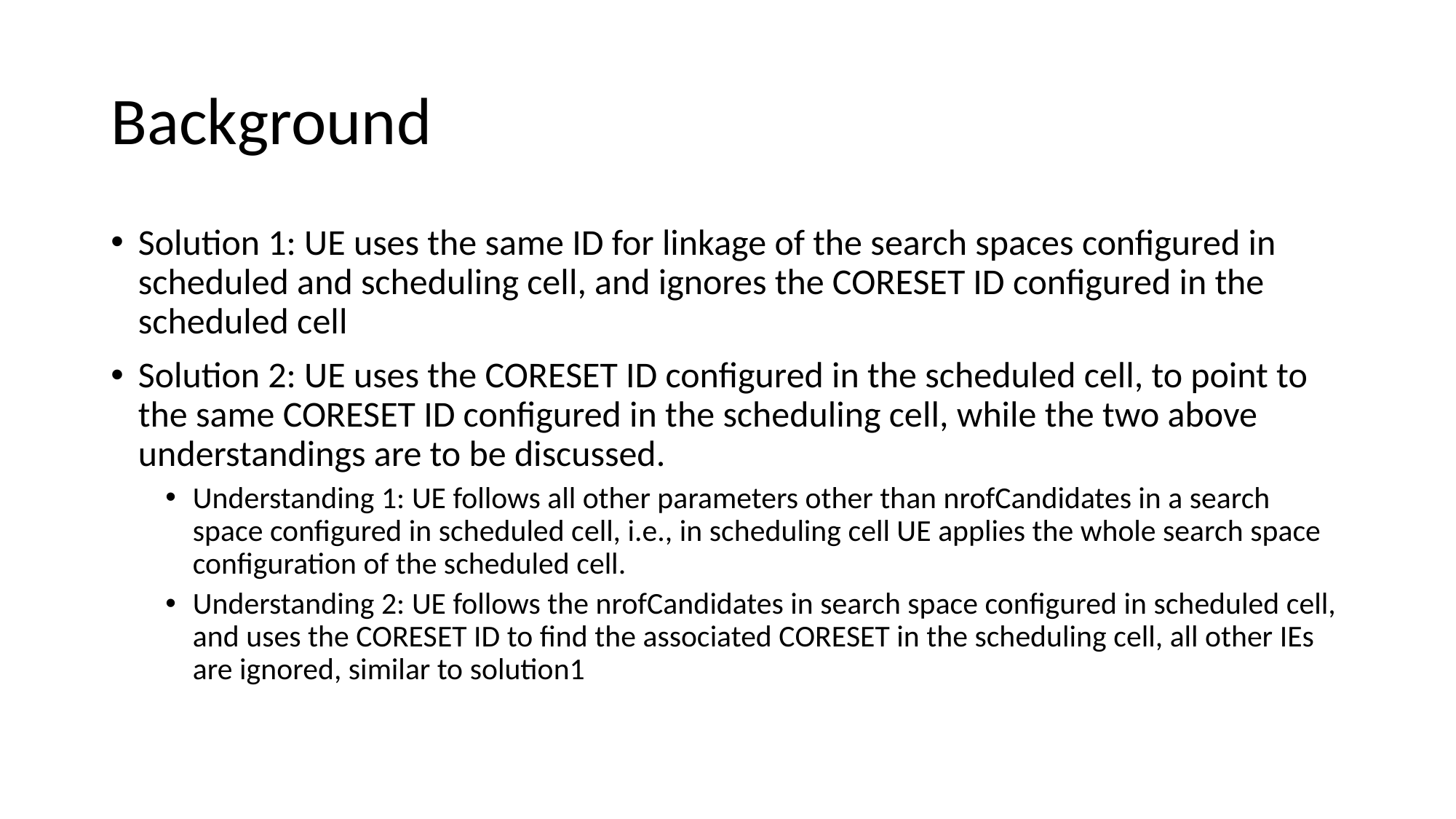

# Background
Solution 1: UE uses the same ID for linkage of the search spaces configured in scheduled and scheduling cell, and ignores the CORESET ID configured in the scheduled cell
Solution 2: UE uses the CORESET ID configured in the scheduled cell, to point to the same CORESET ID configured in the scheduling cell, while the two above understandings are to be discussed.
Understanding 1: UE follows all other parameters other than nrofCandidates in a search space configured in scheduled cell, i.e., in scheduling cell UE applies the whole search space configuration of the scheduled cell.
Understanding 2: UE follows the nrofCandidates in search space configured in scheduled cell, and uses the CORESET ID to find the associated CORESET in the scheduling cell, all other IEs are ignored, similar to solution1